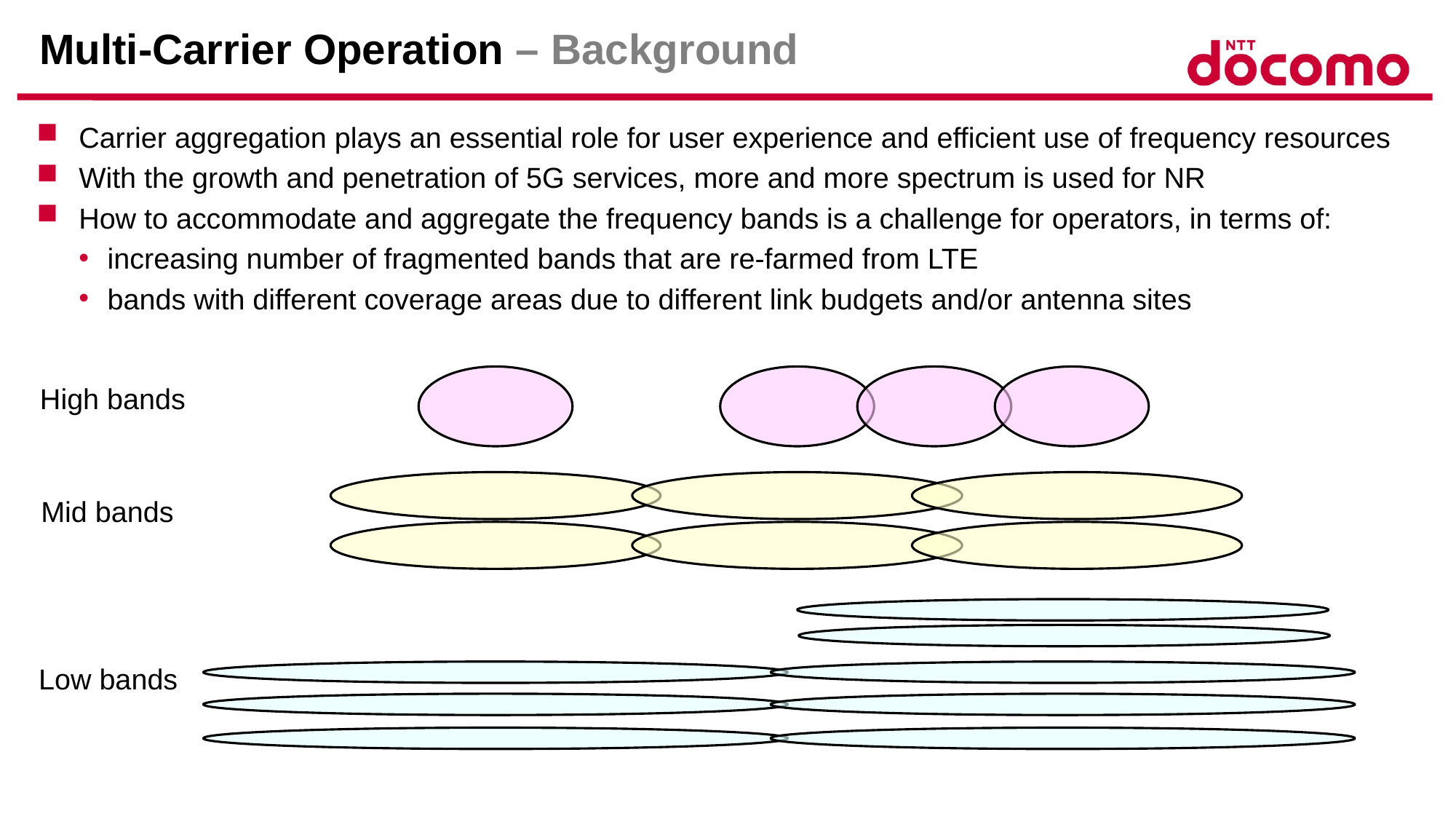

# Multi-Carrier Operation – Background
Carrier aggregation plays an essential role for user experience and efficient use of frequency resources
With the growth and penetration of 5G services, more and more spectrum is used for NR
How to accommodate and aggregate the frequency bands is a challenge for operators, in terms of:
increasing number of fragmented bands that are re-farmed from LTE
bands with different coverage areas due to different link budgets and/or antenna sites

High bands

Mid bands

Low bands